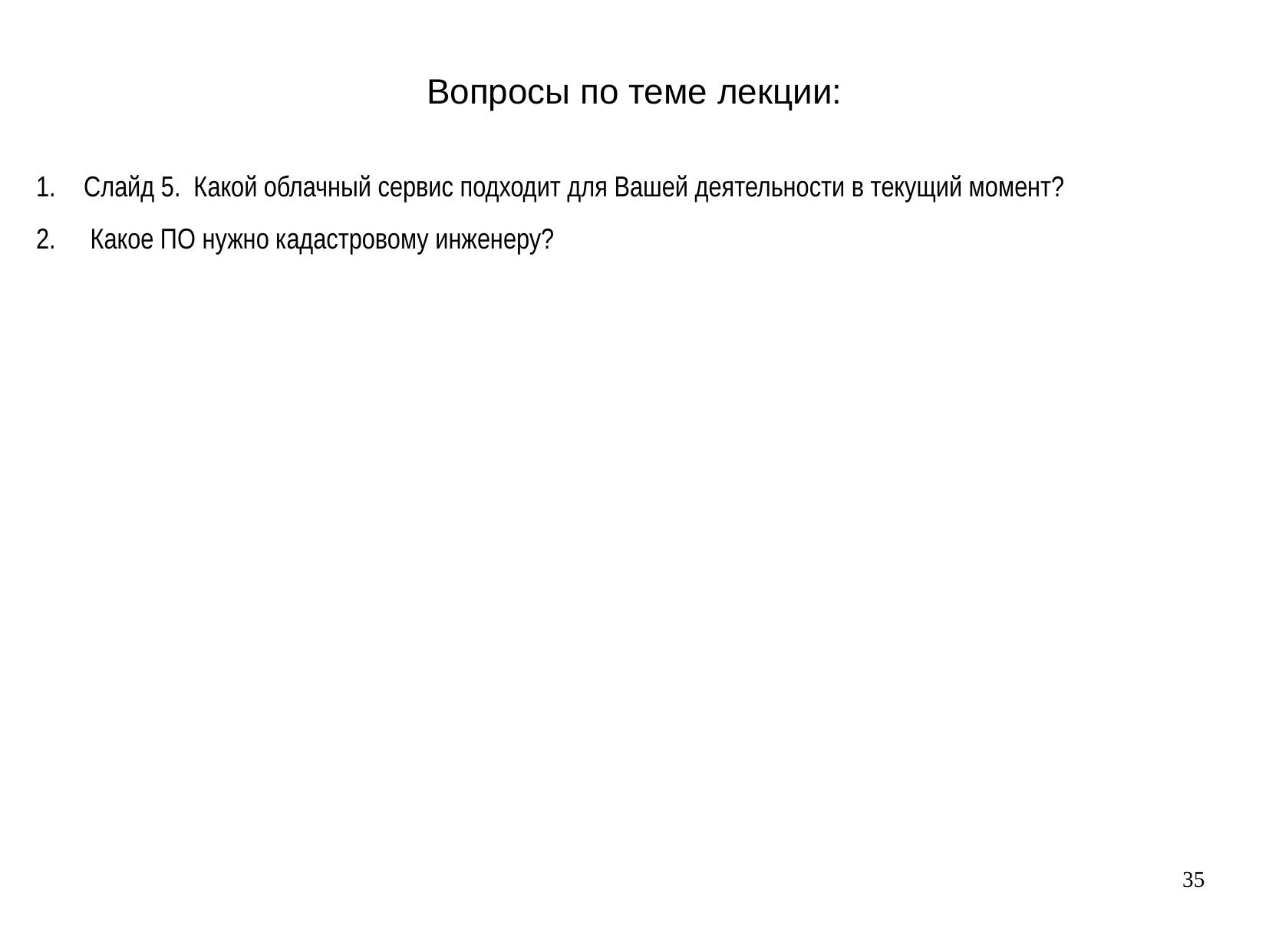

Вопросы по теме лекции:

Слайд 5.  Какой облачный сервис подходит для Вашей деятельности в текущий момент?
 Какое ПО нужно кадастровому инженеру?
35